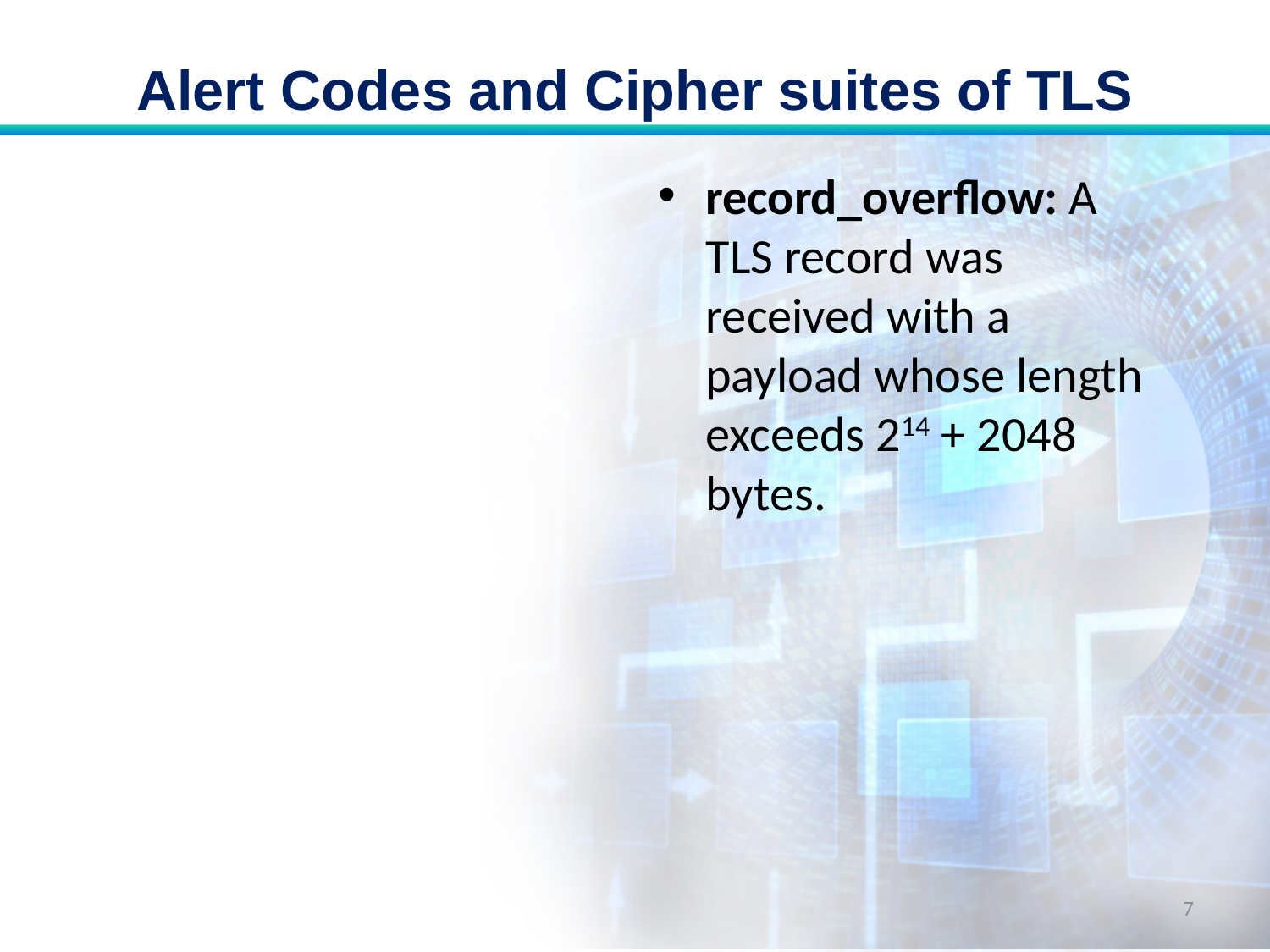

# Alert Codes and Cipher suites of TLS
record_overflow: A TLS record was received with a payload whose length exceeds 214 + 2048 bytes.
7